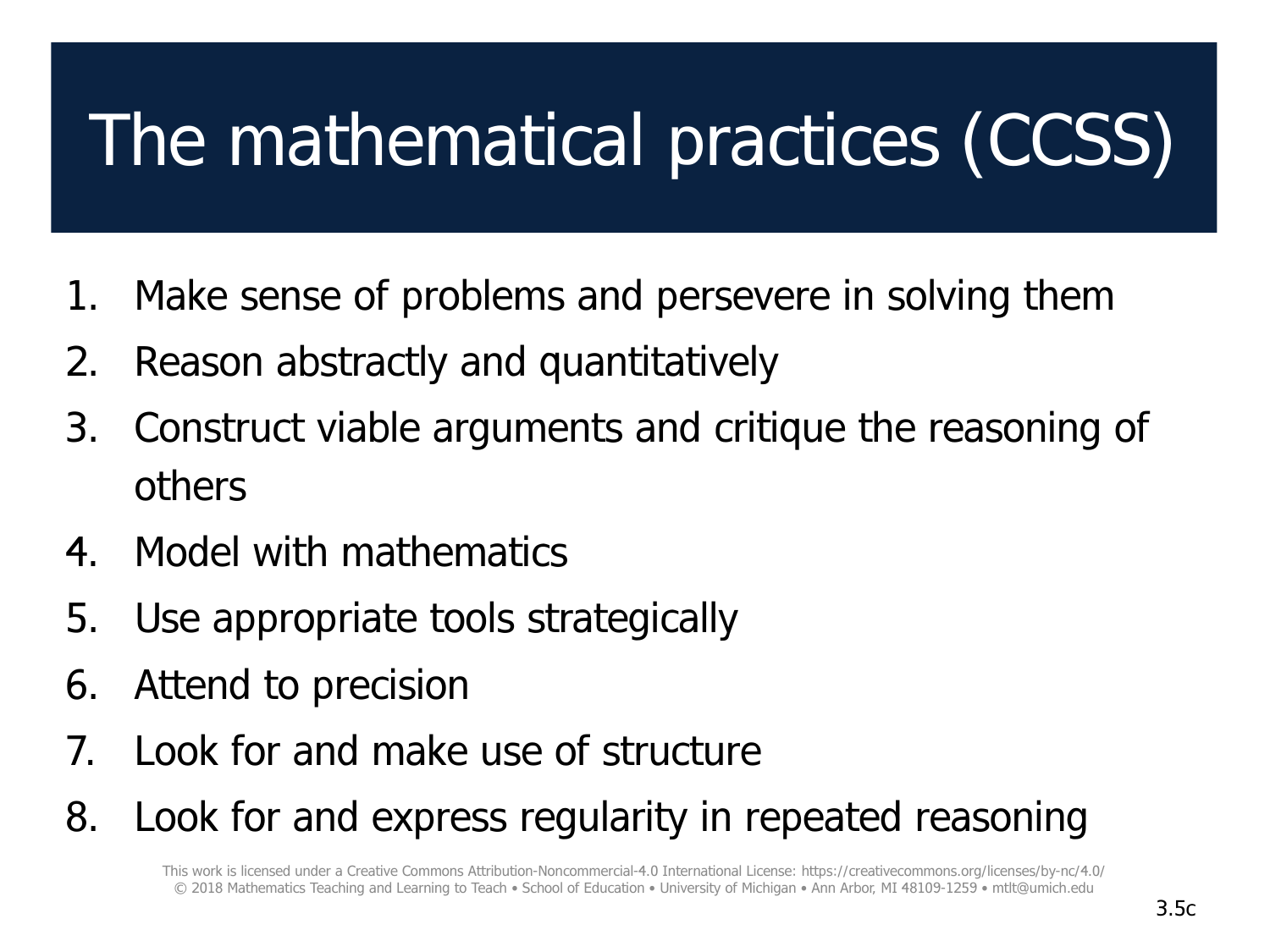

# The mathematical practices (CCSS)
Make sense of problems and persevere in solving them
Reason abstractly and quantitatively
Construct viable arguments and critique the reasoning of others
Model with mathematics
Use appropriate tools strategically
Attend to precision
Look for and make use of structure
Look for and express regularity in repeated reasoning
This work is licensed under a Creative Commons Attribution-Noncommercial-4.0 International License: https://creativecommons.org/licenses/by-nc/4.0/
© 2018 Mathematics Teaching and Learning to Teach • School of Education • University of Michigan • Ann Arbor, MI 48109-1259 • mtlt@umich.edu

3.5c